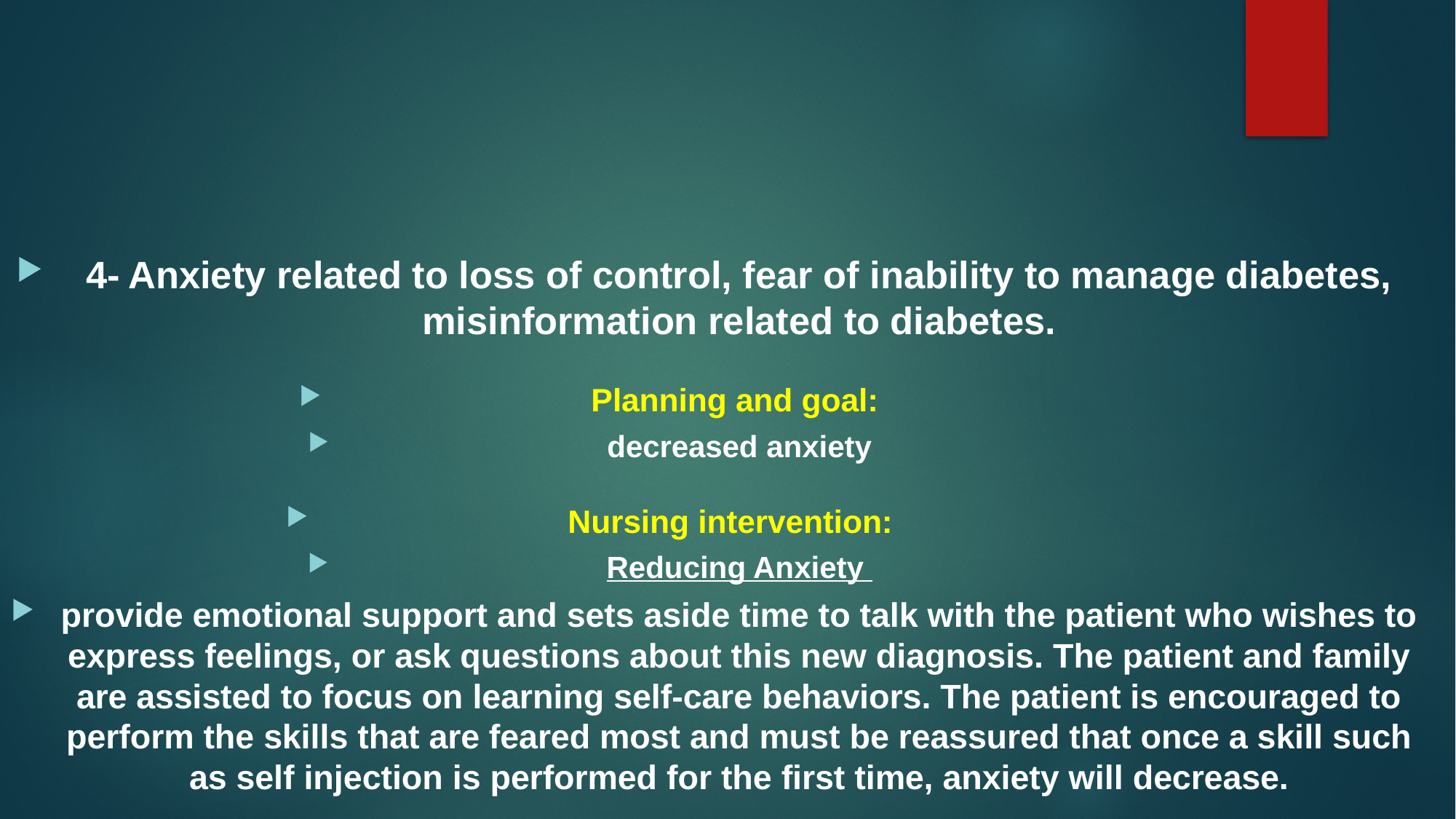

#
4- Anxiety related to loss of control, fear of inability to manage diabetes, misinformation related to diabetes.

Planning and goal:
decreased anxiety

Nursing intervention:
Reducing Anxiety
provide emotional support and sets aside time to talk with the patient who wishes to express feelings, or ask questions about this new diagnosis. The patient and family are assisted to focus on learning self-care behaviors. The patient is encouraged to perform the skills that are feared most and must be reassured that once a skill such as self injection is performed for the first time, anxiety will decrease.